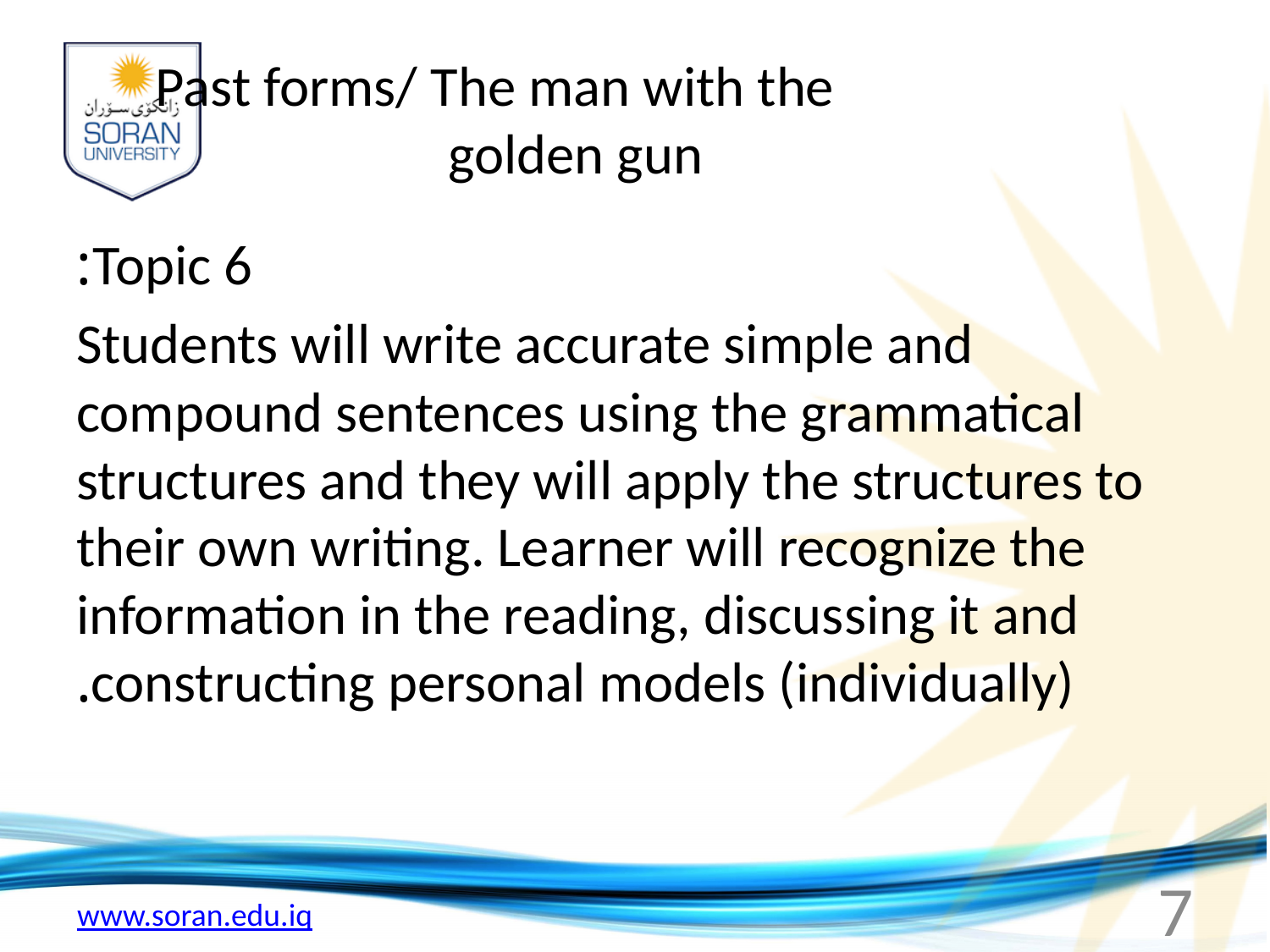

# Past forms/ The man with the golden gun
Topic 6:
Students will write accurate simple and compound sentences using the grammatical structures and they will apply the structures to their own writing. Learner will recognize the information in the reading, discussing it and constructing personal models (individually).

7